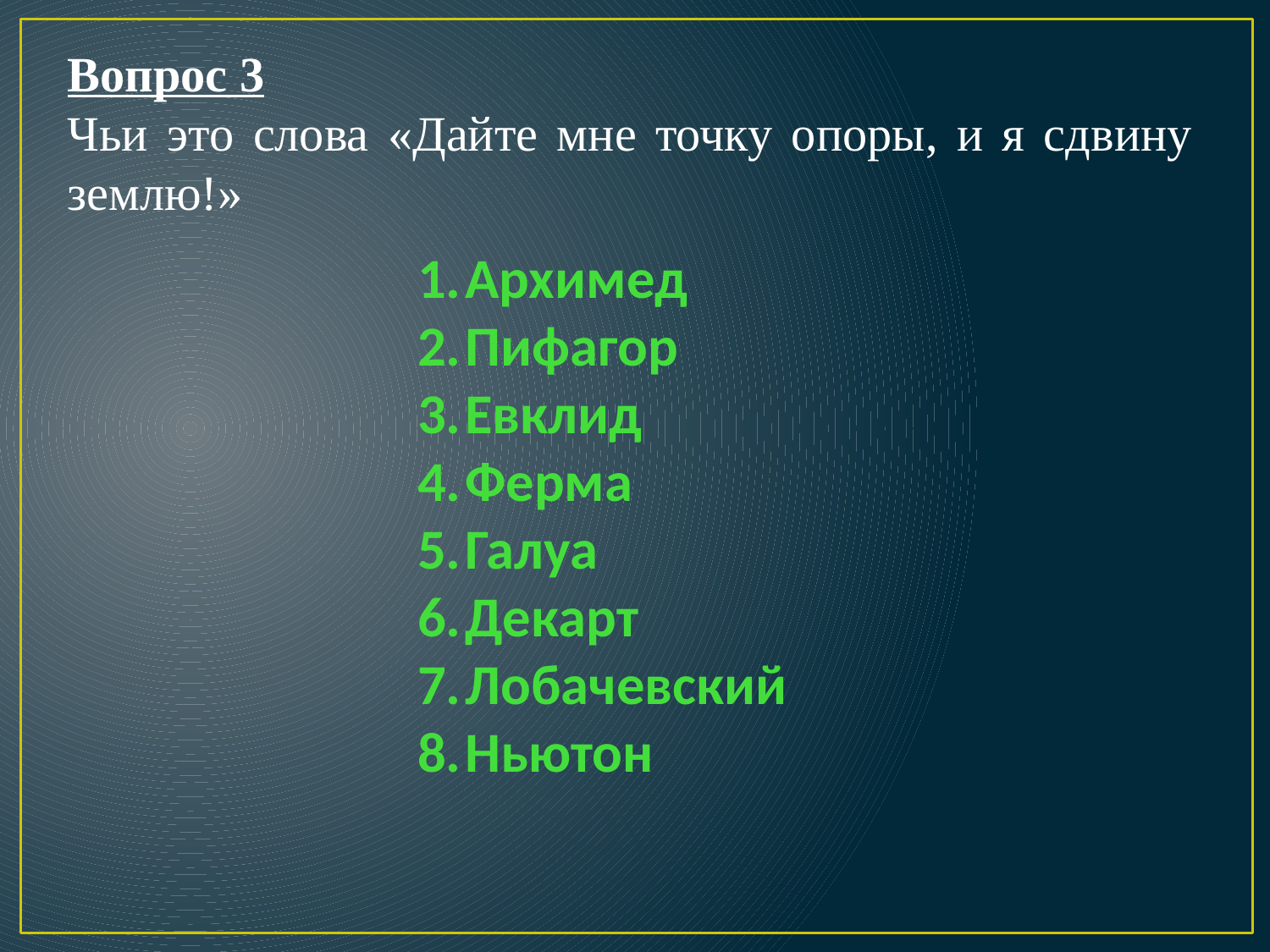

Вопрос 3
Чьи это слова «Дайте мне точку опоры, и я сдвину землю!»
Архимед
Пифагор
Евклид
Ферма
Галуа
Декарт
Лобачевский
Ньютон